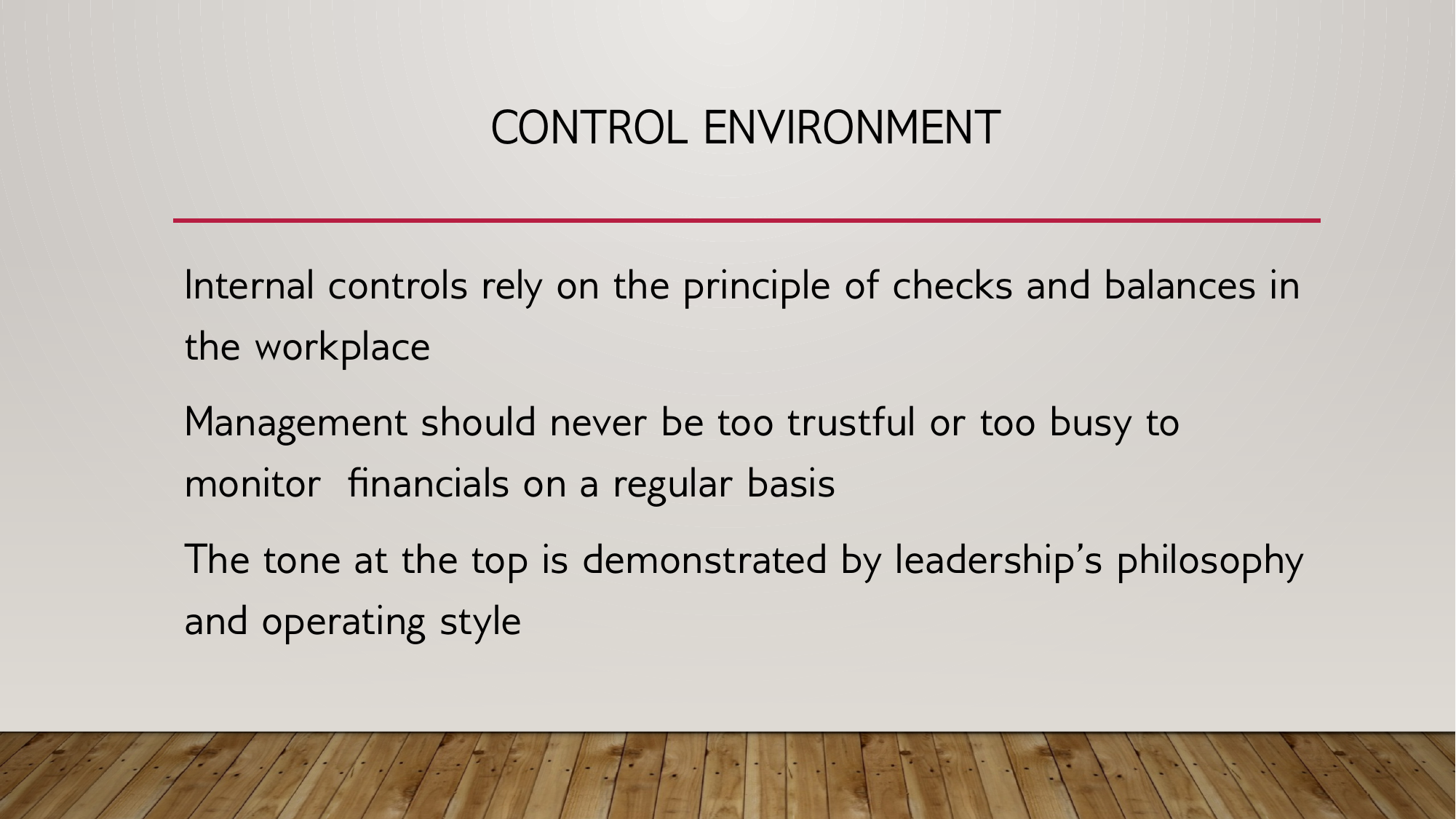

# Control Environment
Internal controls rely on the principle of checks and balances in the workplace
Management should never be too trustful or too busy to monitor  financials on a regular basis
The tone at the top is demonstrated by leadership’s philosophy and operating style